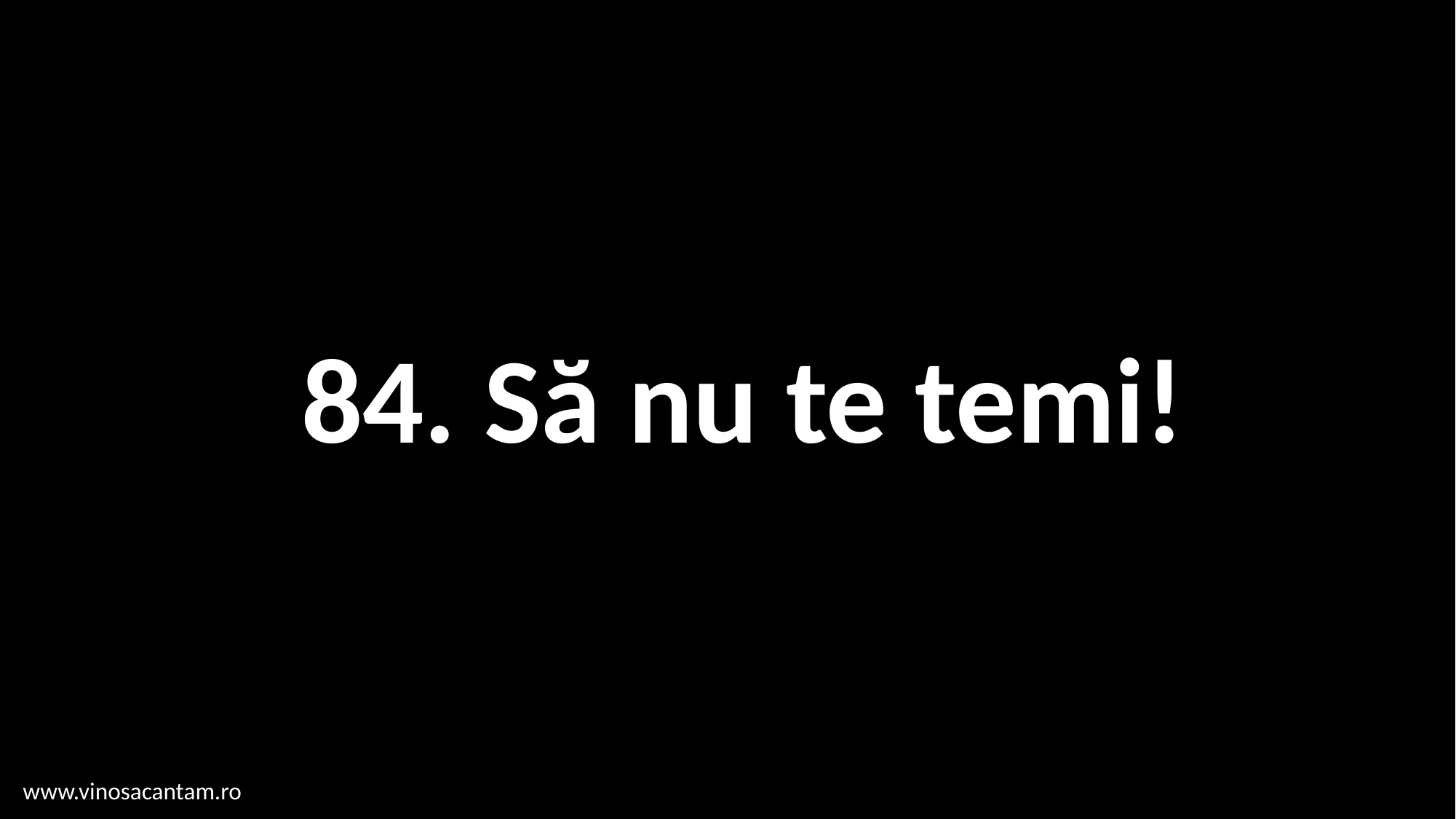

# 84. Să nu te temi!

www.vinosacantam.ro